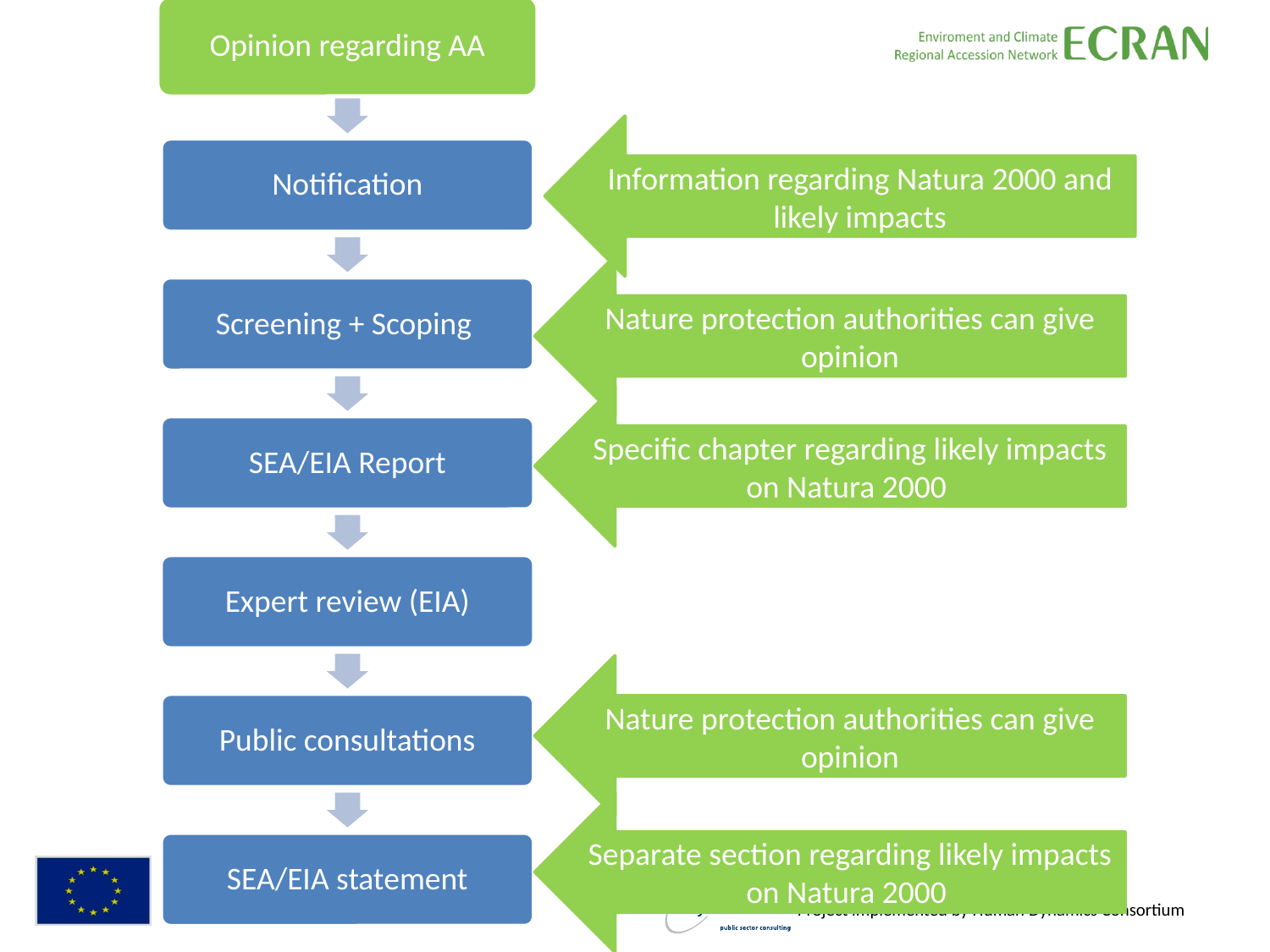

Opinion regarding AA

Notification

Screening + Scoping

SEA/EIA Report

Expert review (EIA)

Public consultations

SEA/EIA statement
Information regarding Natura 2000 and likely impacts
Nature protection authorities can give opinion
Specific chapter regarding likely impacts on Natura 2000
Nature protection authorities can give opinion
Separate section regarding likely impacts on Natura 2000